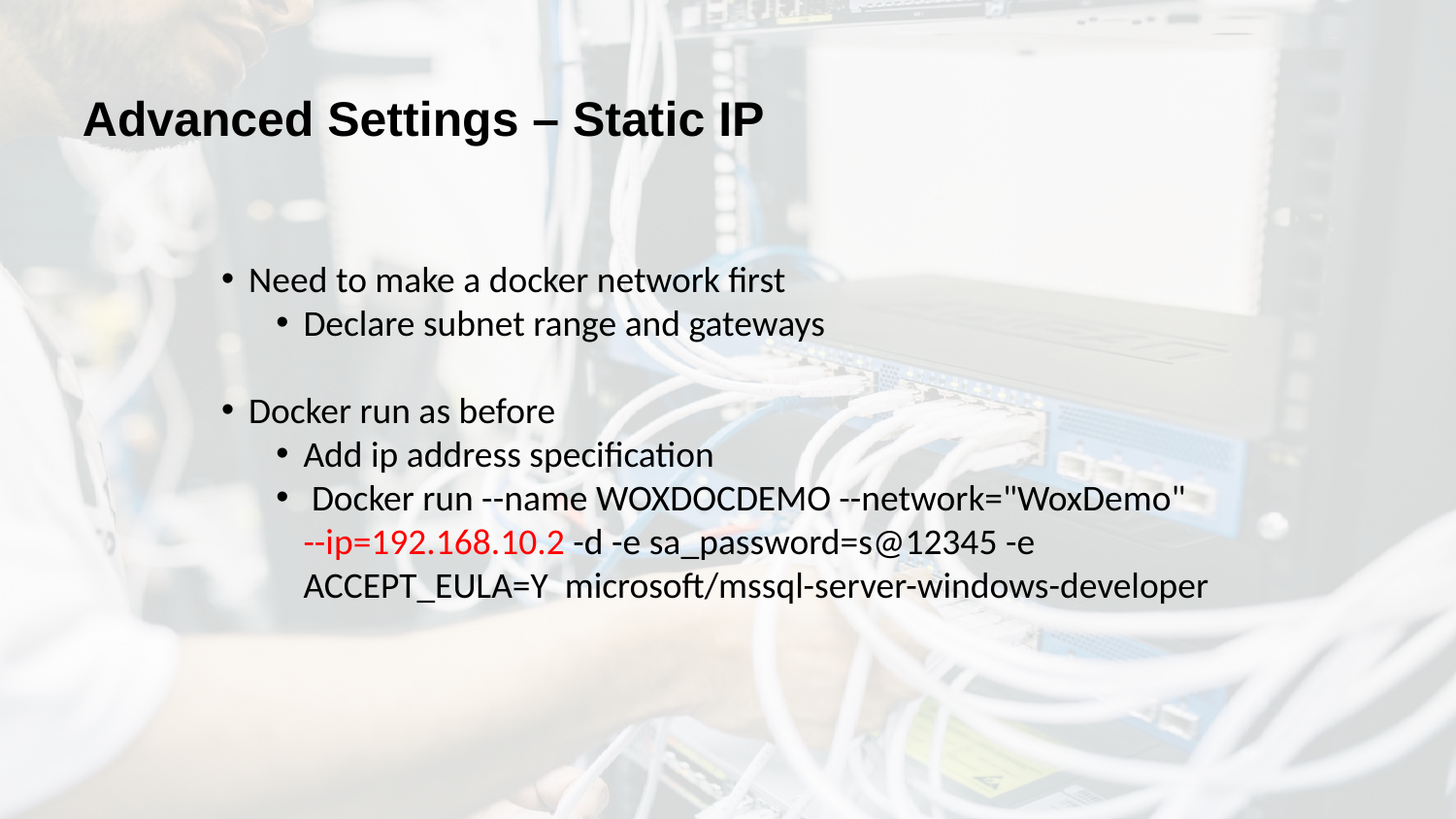

# Advanced Settings – Static IP
Need to make a docker network first
Declare subnet range and gateways

Docker run as before
Add ip address specification
 Docker run --name WOXDOCDEMO --network="WoxDemo" --ip=192.168.10.2 -d -e sa_password=s@12345 -e ACCEPT_EULA=Y  microsoft/mssql-server-windows-developer